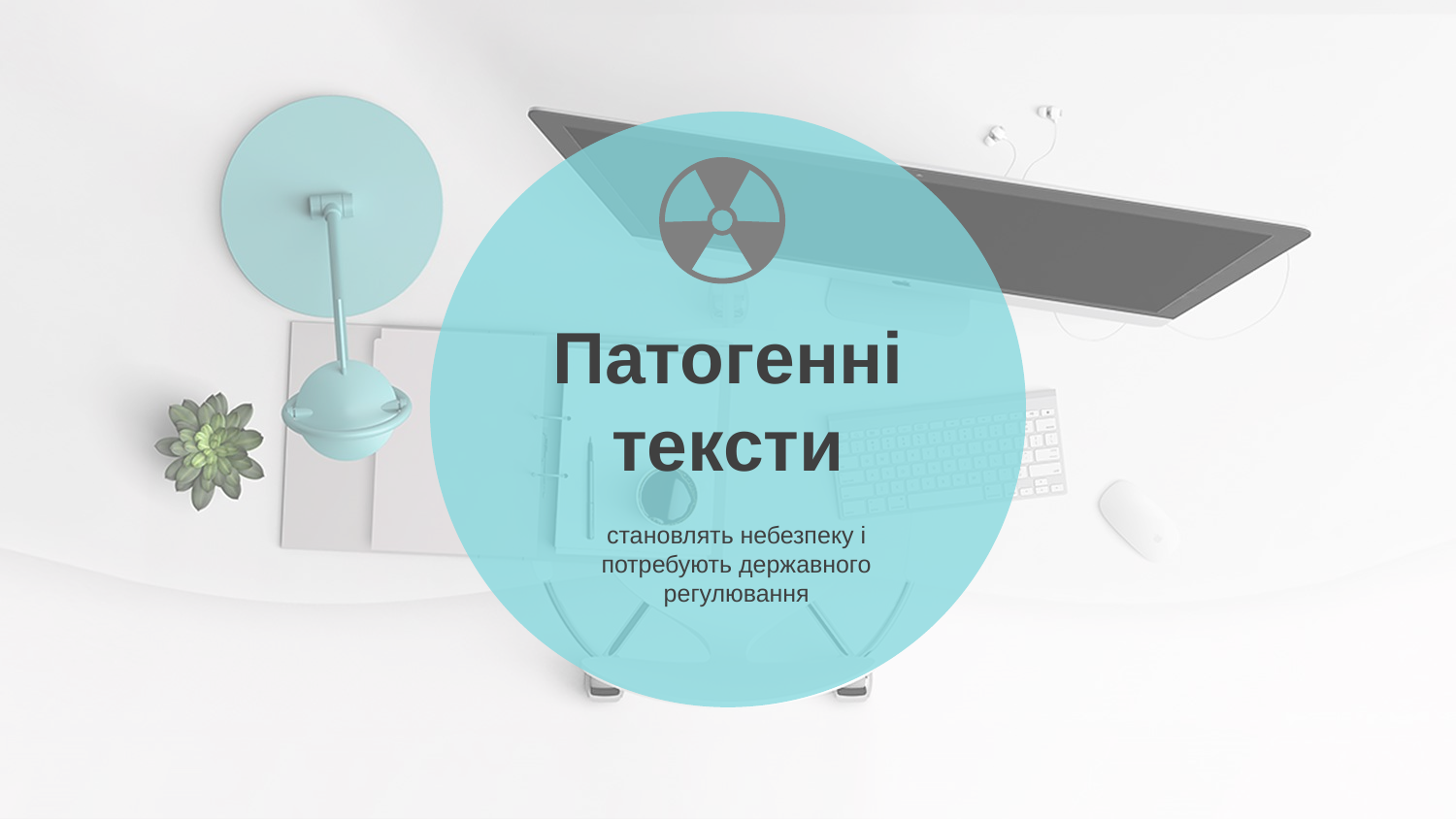

Патогенні тексти
становлять небезпеку і потребують державного регулювання